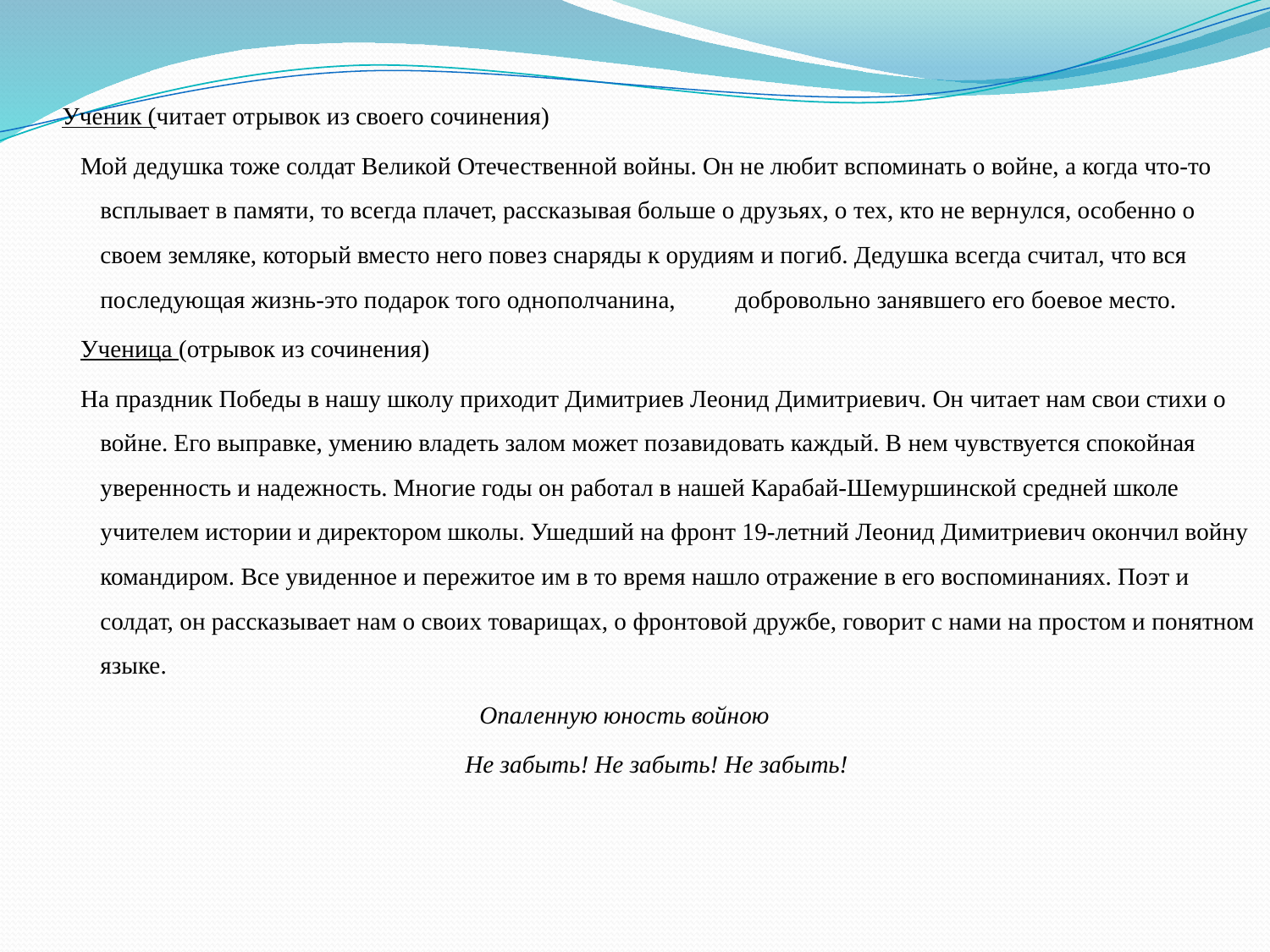

Ученик (читает отрывок из своего сочинения)
   Мой дедушка тоже солдат Великой Отечественной войны. Он не любит вспоминать о войне, а когда что-то всплывает в памяти, то всегда плачет, рассказывая больше о друзьях, о тех, кто не вернулся, особенно о своем земляке, который вместо него повез снаряды к орудиям и погиб. Дедушка всегда считал, что вся последующая жизнь-это подарок того однополчанина,  	добровольно занявшего его боевое место.
   Ученица (отрывок из сочинения)
   На праздник Победы в нашу школу приходит Димитриев Леонид Димитриевич. Он читает нам свои стихи о войне. Его выправке, умению владеть залом может позавидовать каждый. В нем чувствуется спокойная уверенность и надежность. Многие годы он работал в нашей Карабай-Шемуршинской средней школе учителем истории и директором школы. Ушедший на фронт 19-летний Леонид Димитриевич окончил войну командиром. Все увиденное и пережитое им в то время нашло отражение в его воспоминаниях. Поэт и солдат, он рассказывает нам о своих товарищах, о фронтовой дружбе, говорит с нами на простом и понятном языке.
                                                                    Опаленную юность войною
Не забыть! Не забыть! Не забыть!